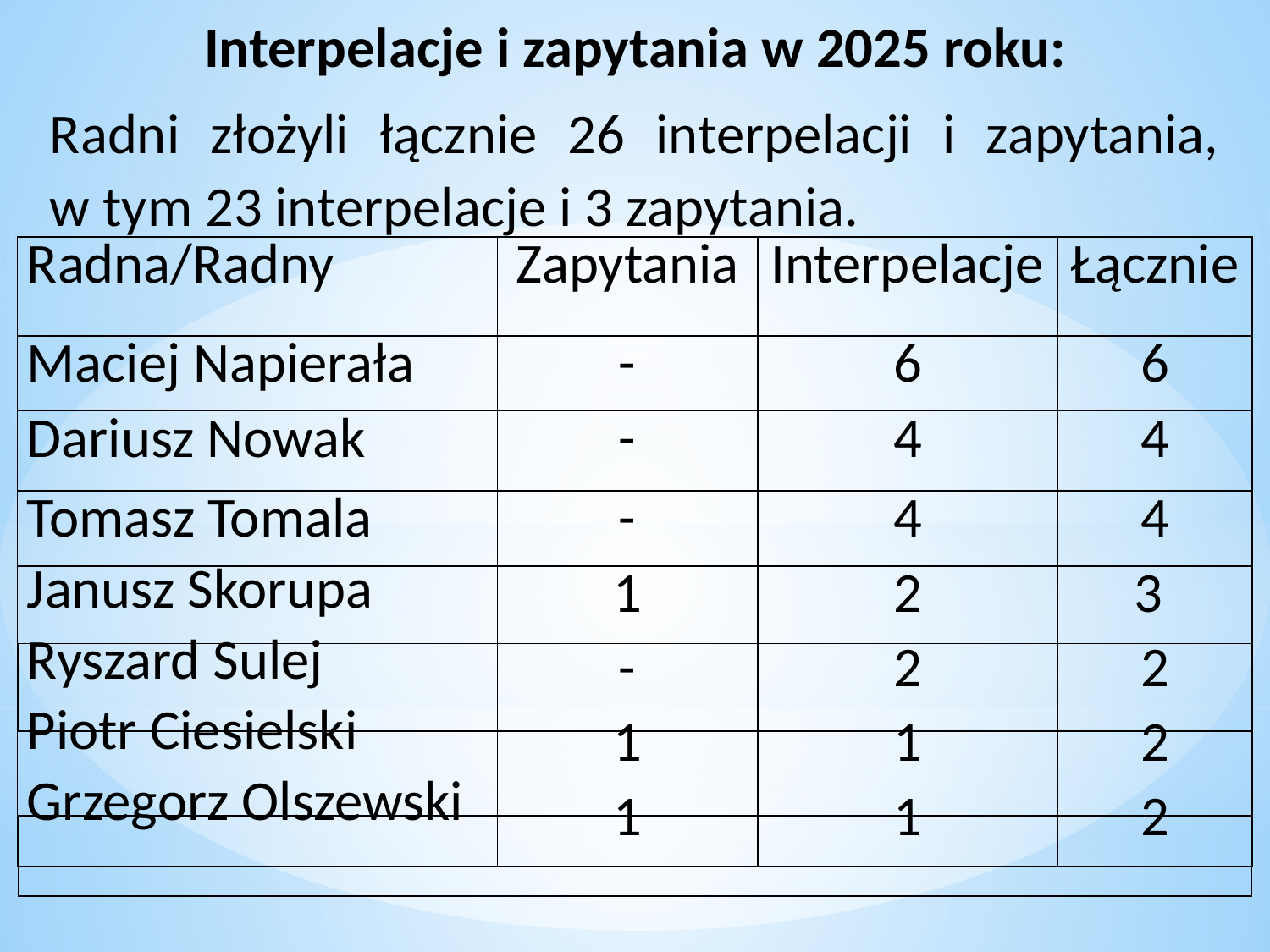

Interpelacje i zapytania w 2025 roku:
Radni złożyli łącznie 26 interpelacji i zapytania,
w tym 23 interpelacje i 3 zapytania.
| Radna/Radny | Zapytania | Interpelacje | Łącznie |
| --- | --- | --- | --- |
| Maciej Napierała | - | 6 | 6 |
| Dariusz Nowak | - | 4 | 4 |
| Tomasz Tomala | - | 4 | 4 |
| Janusz Skorupa Ryszard Sulej Piotr Ciesielski Grzegorz Olszewski | 1 - 1 1 | 2 2 1 1 | 3 2 2 2 |
|  |
| --- |
|  |
| --- |